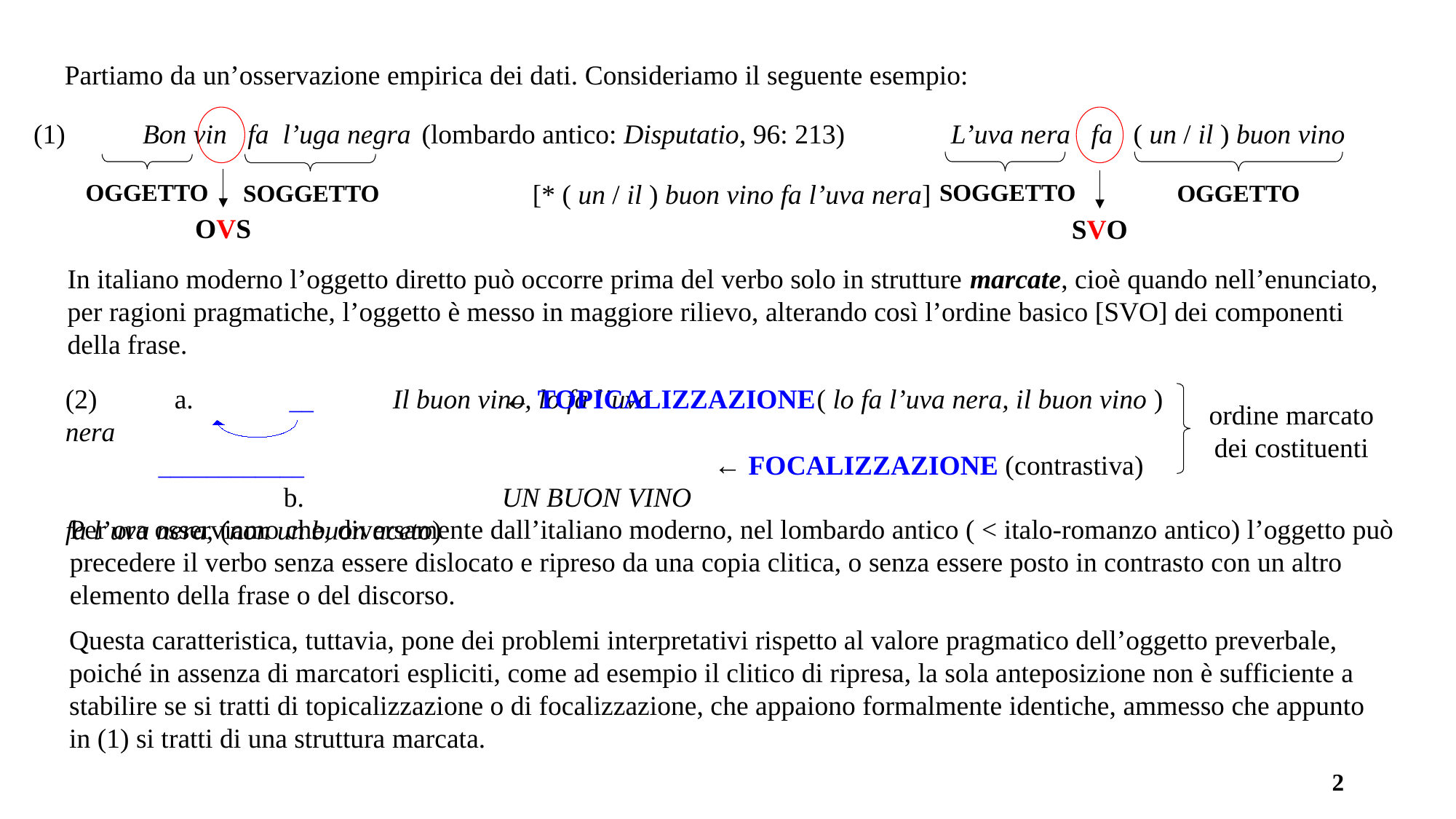

Partiamo da un’osservazione empirica dei dati. Consideriamo il seguente esempio:

(1)	Bon vin   fa  l’uga negra
(lombardo antico: Disputatio, 96: 213)
L’uva nera   fa   ( un / il ) buon vino

oggetto
soggetto
[* ( un / il ) buon vino fa l’uva nera]
oggetto
soggetto
OVS
SVO
In italiano moderno l’oggetto diretto può occorre prima del verbo solo in strutture marcate, cioè quando nell’enunciato,
per ragioni pragmatiche, l’oggetto è messo in maggiore rilievo, alterando così l’ordine basico [SVO] dei componenti
della frase.
← topicalizzazione
( lo fa l’uva nera, il buon vino )
(2)	a.		Il buon vino, lo fa l’uva nera

		b.		Un buon vino fa l’uva nera, (non un buon aceto)
__

ordine marcato
dei costituenti

← focalizzazione (contrastiva)
____________
Per ora osserviamo che, diversamente dall’italiano moderno, nel lombardo antico ( < italo-romanzo antico) l’oggetto può
precedere il verbo senza essere dislocato e ripreso da una copia clitica, o senza essere posto in contrasto con un altro
elemento della frase o del discorso.
Questa caratteristica, tuttavia, pone dei problemi interpretativi rispetto al valore pragmatico dell’oggetto preverbale,
poiché in assenza di marcatori espliciti, come ad esempio il clitico di ripresa, la sola anteposizione non è sufficiente a
stabilire se si tratti di topicalizzazione o di focalizzazione, che appaiono formalmente identiche, ammesso che appunto
in (1) si tratti di una struttura marcata.
2